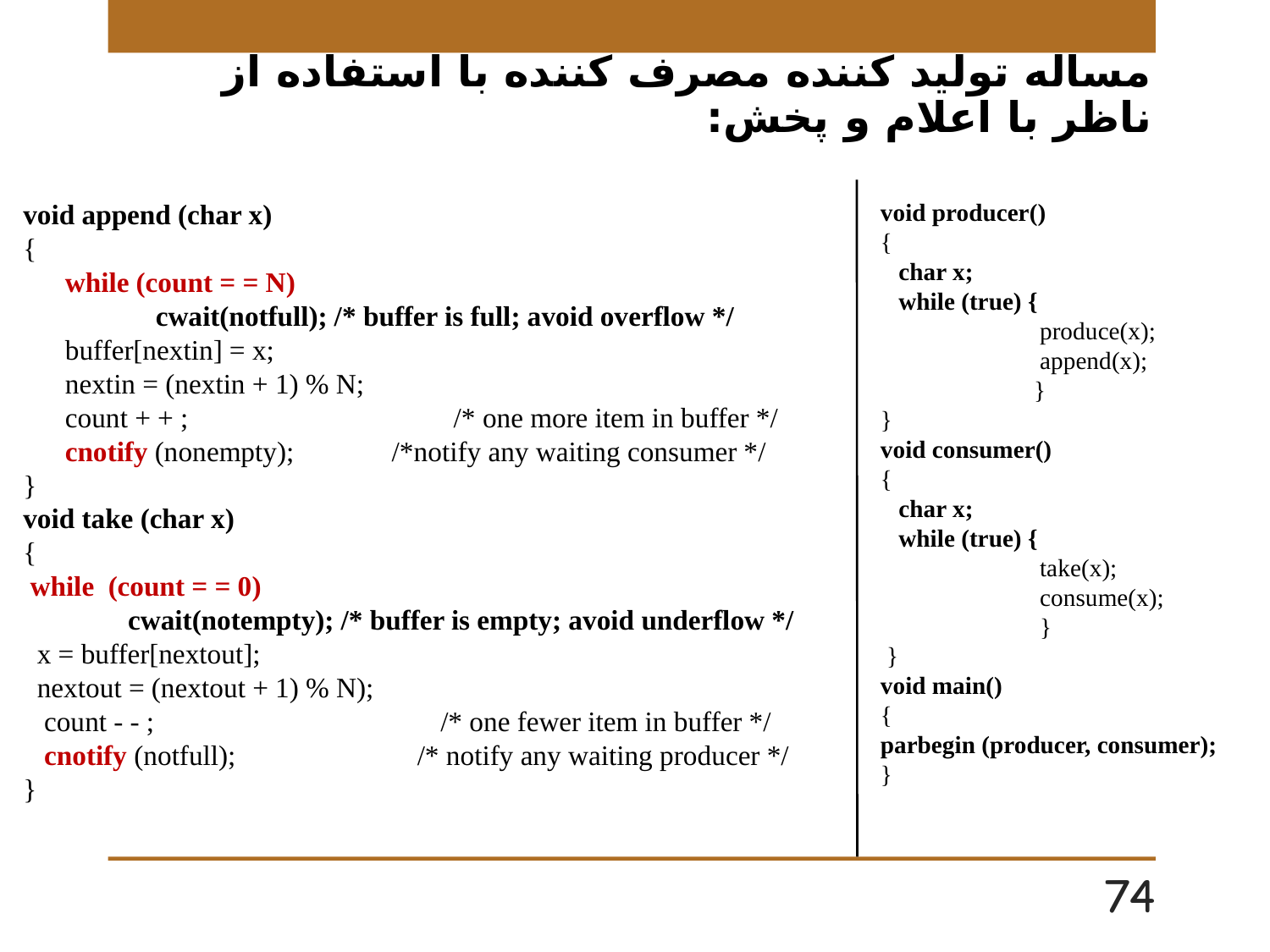

# مساله توليد کننده مصرف کننده با استفاده از ناظر با اعلام و پخش:
void append (char x)
{
      while (count = = N)
                   cwait(notfull); /* buffer is full; avoid overflow */
      buffer[nextin] = x;
      nextin = (nextin + 1) % N;
      count + + ;                                      /* one more item in buffer */
      cnotify (nonempty);              /*notify any waiting consumer */
}
void take (char x)
{
 while  (count = = 0)
               cwait(notempty); /* buffer is empty; avoid underflow */
  x = buffer[nextout];
  nextout = (nextout + 1) % N);
   count - - ;                                         /* one fewer item in buffer */
   cnotify (notfull);                          /* notify any waiting producer */
}
void producer()
{
   char x;
   while (true) {
                          produce(x);
                          append(x);
                         }
}
void consumer()
{
   char x;
   while (true) {
                          take(x);
                          consume(x);
                          }
 }
void main()
{
parbegin (producer, consumer);
}
74